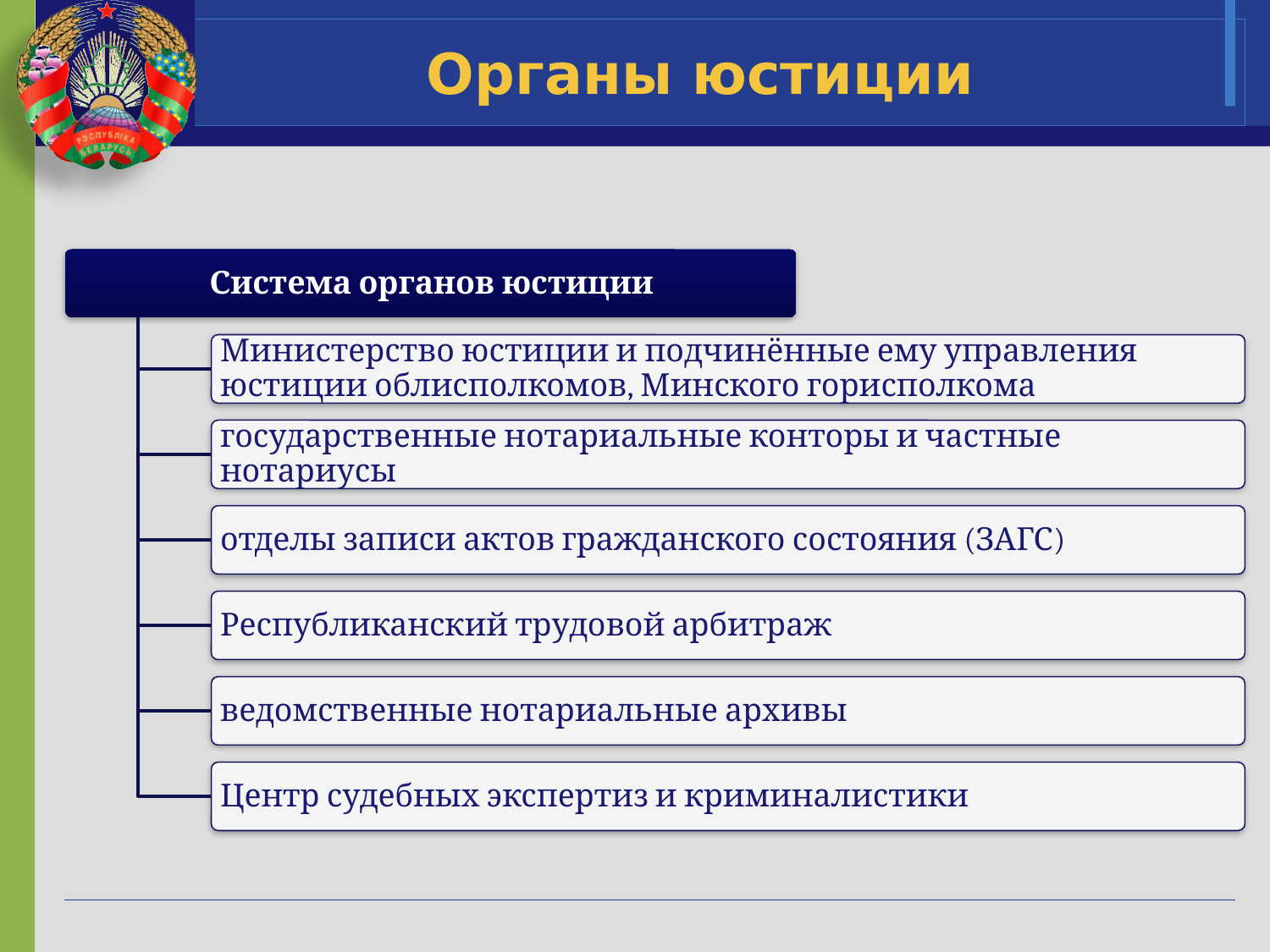

# Органы юстиции
Система органов юстиции
Министерство юстиции и подчинённые ему управления юстиции облисполкомов, Минского горисполкома
государственные нотариальные конторы и частные нотариусы
отделы записи актов гражданского состояния (ЗАГС)
Республиканский трудовой арбитраж
ведомственные нотариальные архивы
Центр судебных экспертиз и криминалистики